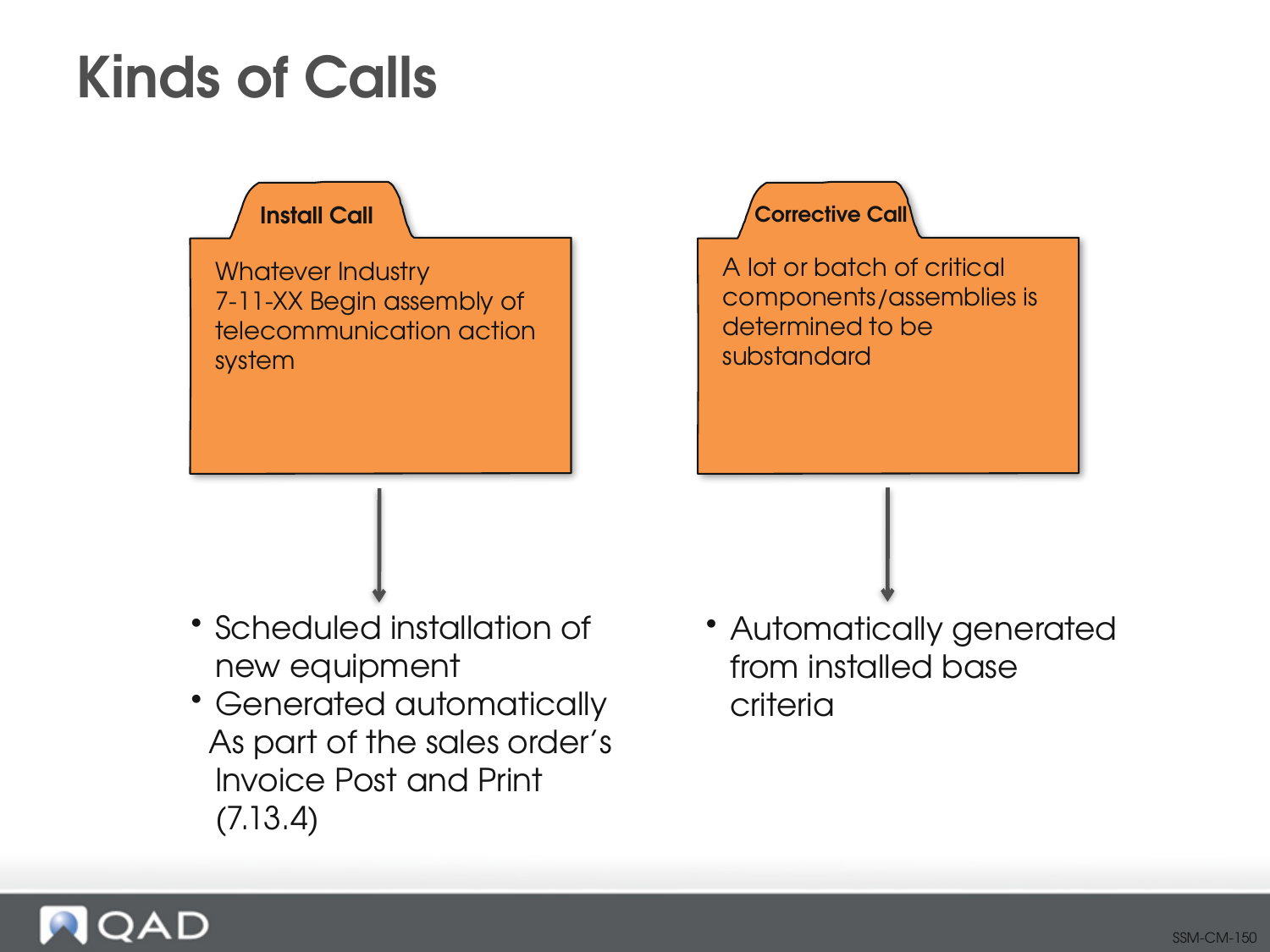

# Kinds of Calls
	  Install Call

Whatever Industry
7-11-XX Begin assembly of telecommunication action system
	Corrective Call

A lot or batch of critical components/assemblies is determined to be substandard
Scheduled installation of new equipment
Generated automatically
  As part of the sales order’s Invoice Post and Print (7.13.4)
Automatically generated
from installed base
criteria
SSM-CM-150